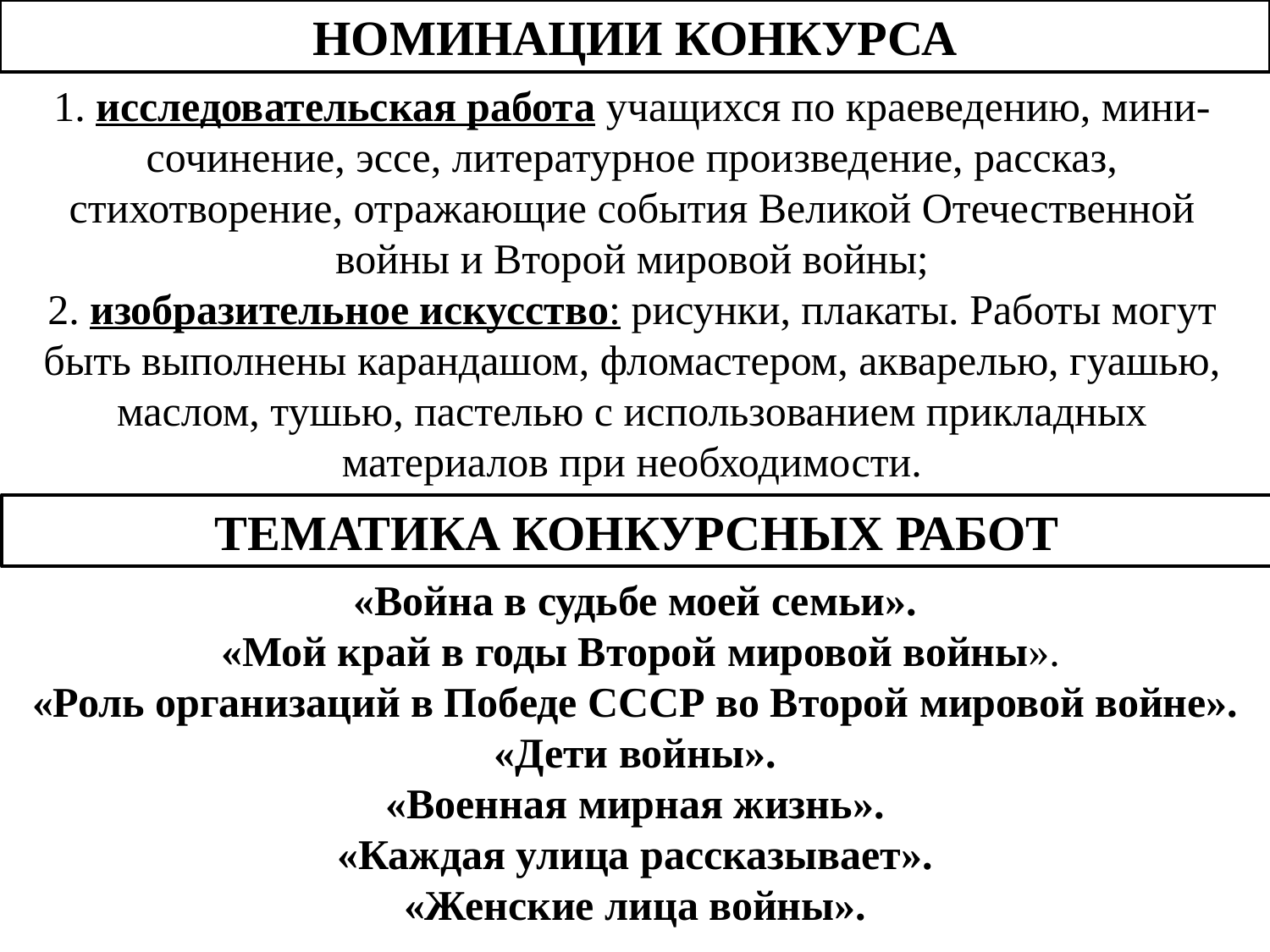

НОМИНАЦИИ КОНКУРСА
1. исследовательская работа учащихся по краеведению, мини-сочинение, эссе, литературное произведение, рассказ, стихотворение, отражающие события Великой Отечественной войны и Второй мировой войны;
2. изобразительное искусство: рисунки, плакаты. Работы могут быть выполнены карандашом, фломастером, акварелью, гуашью, маслом, тушью, пастелью с использованием прикладных материалов при необходимости.
ТЕМАТИКА КОНКУРСНЫХ РАБОТ
«Война в судьбе моей семьи».
 «Мой край в годы Второй мировой войны».
«Роль организаций в Победе СССР во Второй мировой войне».
«Дети войны».
«Военная мирная жизнь».
«Каждая улица рассказывает».
«Женские лица войны».